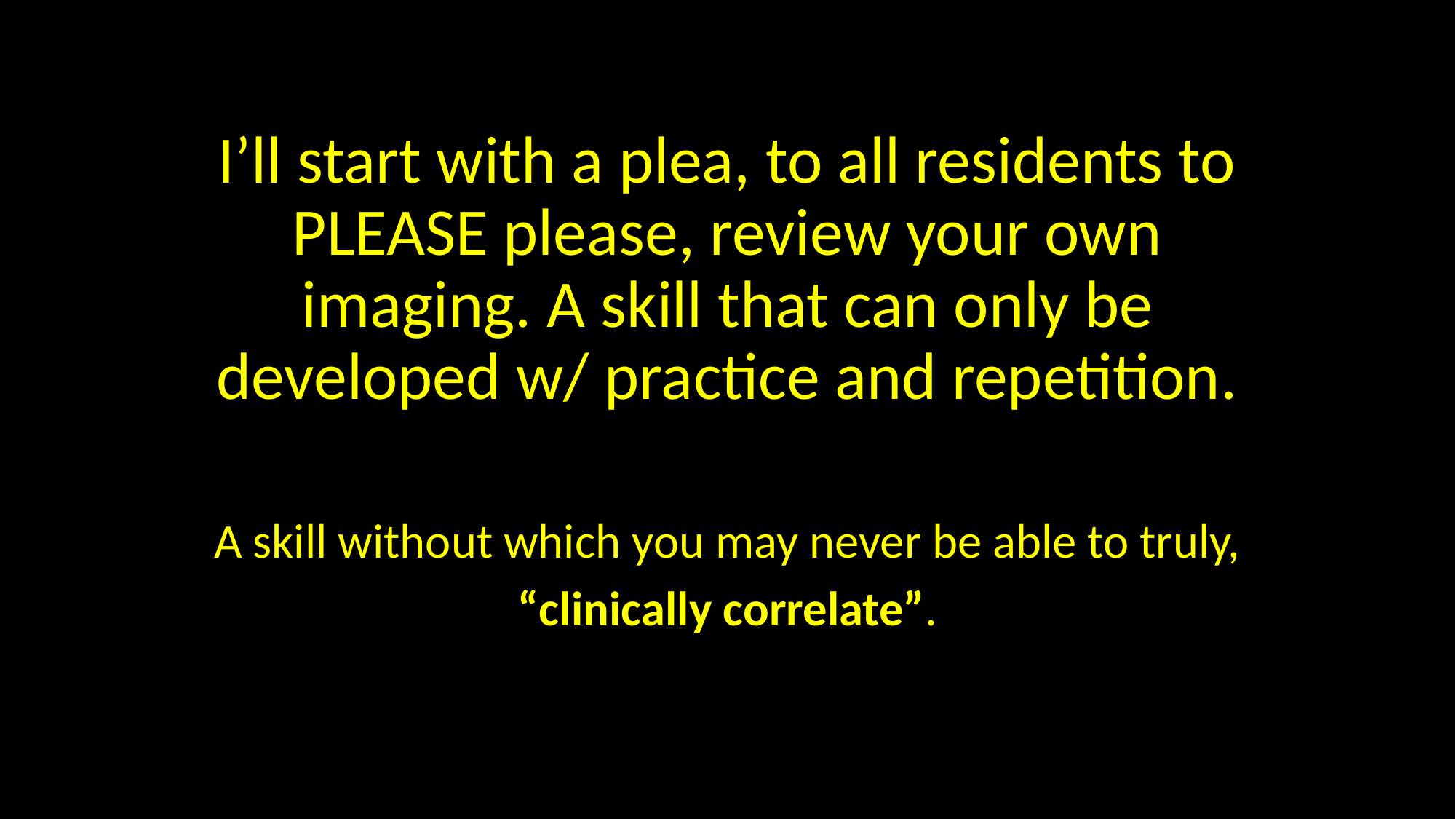

# I’ll start with a plea, to all residents to PLEASE please, review your own imaging. A skill that can only be developed w/ practice and repetition.
A skill without which you may never be able to truly,
“clinically correlate”.